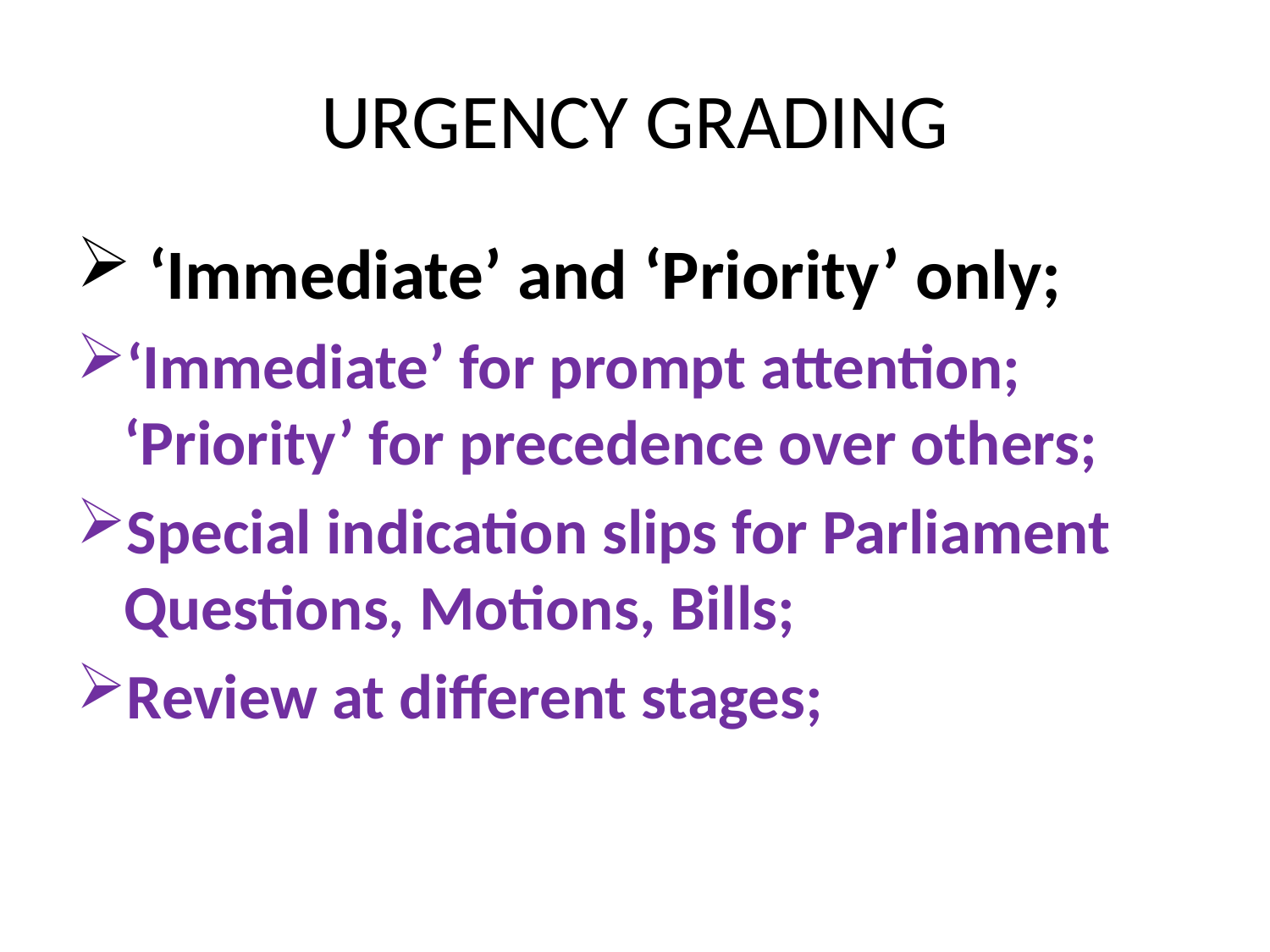

# URGENCY GRADING
 ‘Immediate’ and ‘Priority’ only;
‘Immediate’ for prompt attention; ‘Priority’ for precedence over others;
Special indication slips for Parliament Questions, Motions, Bills;
Review at different stages;